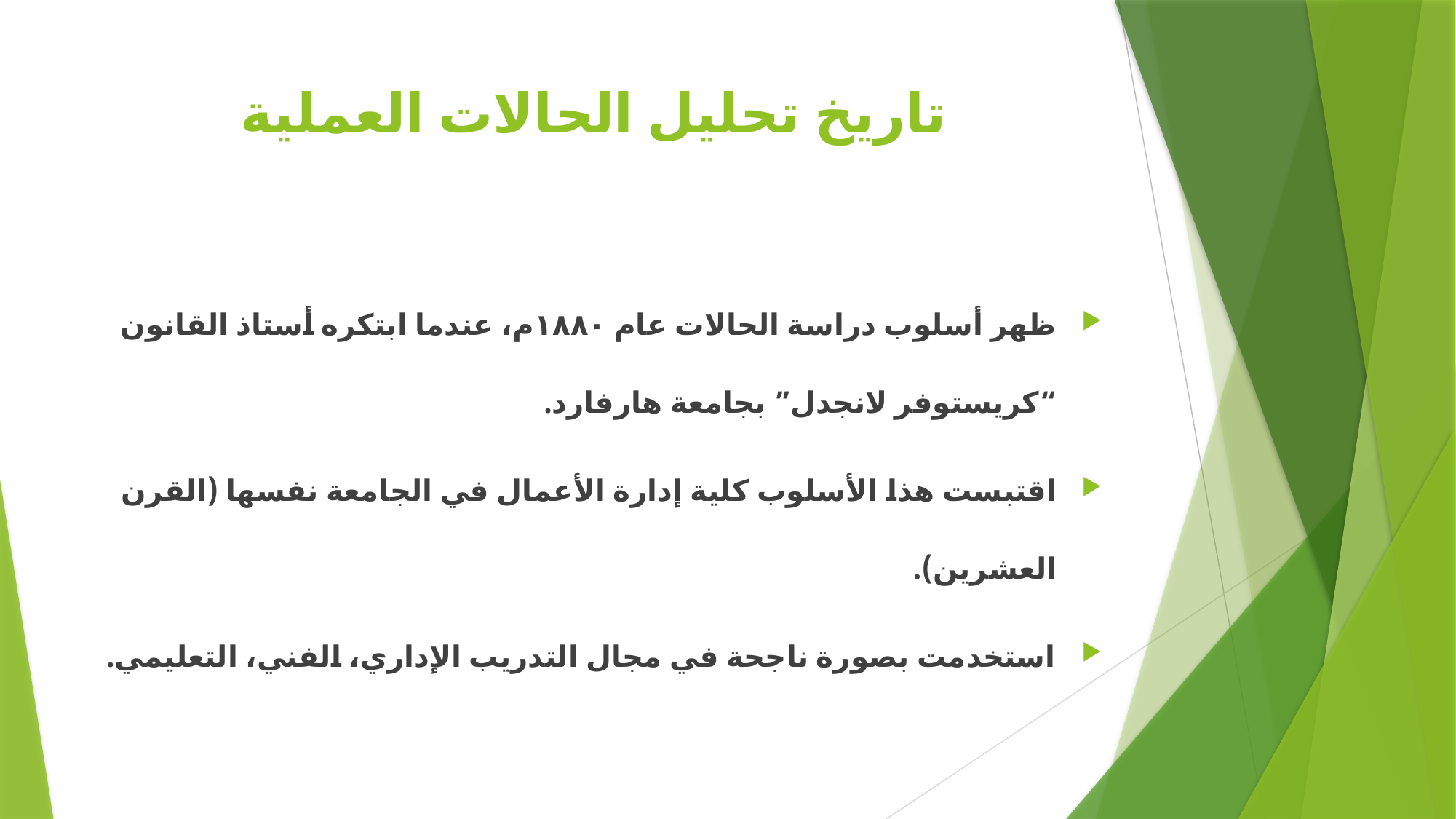

# تاريخ تحليل الحالات العملية
ظهر أسلوب دراسة الحالات عام ١٨٨٠م، عندما ابتكره أستاذ القانون “كريستوفر لانجدل” بجامعة هارفارد.
اقتبست هذا الأسلوب كلية إدارة الأعمال في الجامعة نفسها (القرن العشرين).
استخدمت بصورة ناجحة في مجال التدريب الإداري، الفني، التعليمي.